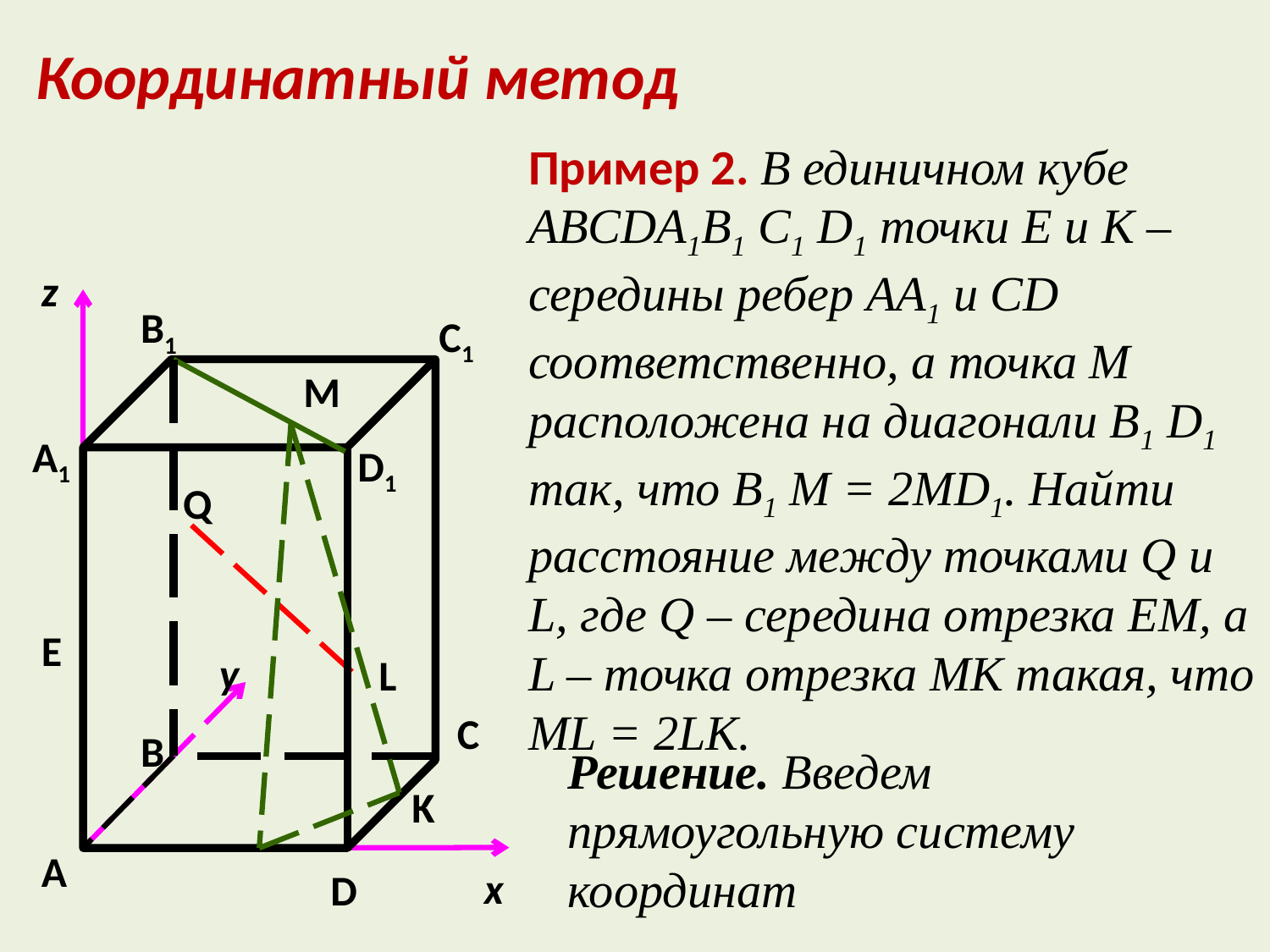

Координатный метод
Пример 2. В единичном кубе ABCDA1B1 C1 D1 точки E и K – середины ребер AA1 и CD соответственно, а точка M расположена на диагонали B1 D1 так, что B1 M = 2MD1. Найти расстояние между точками Q и L, где Q – середина отрезка ЕМ, а L – точка отрезка МК такая, что ML = 2LK.
z
B1
C1

M
А1
D1
Q
E
y
L
C
B
K
А
x
D
Решение. Введем прямоугольную систему координат